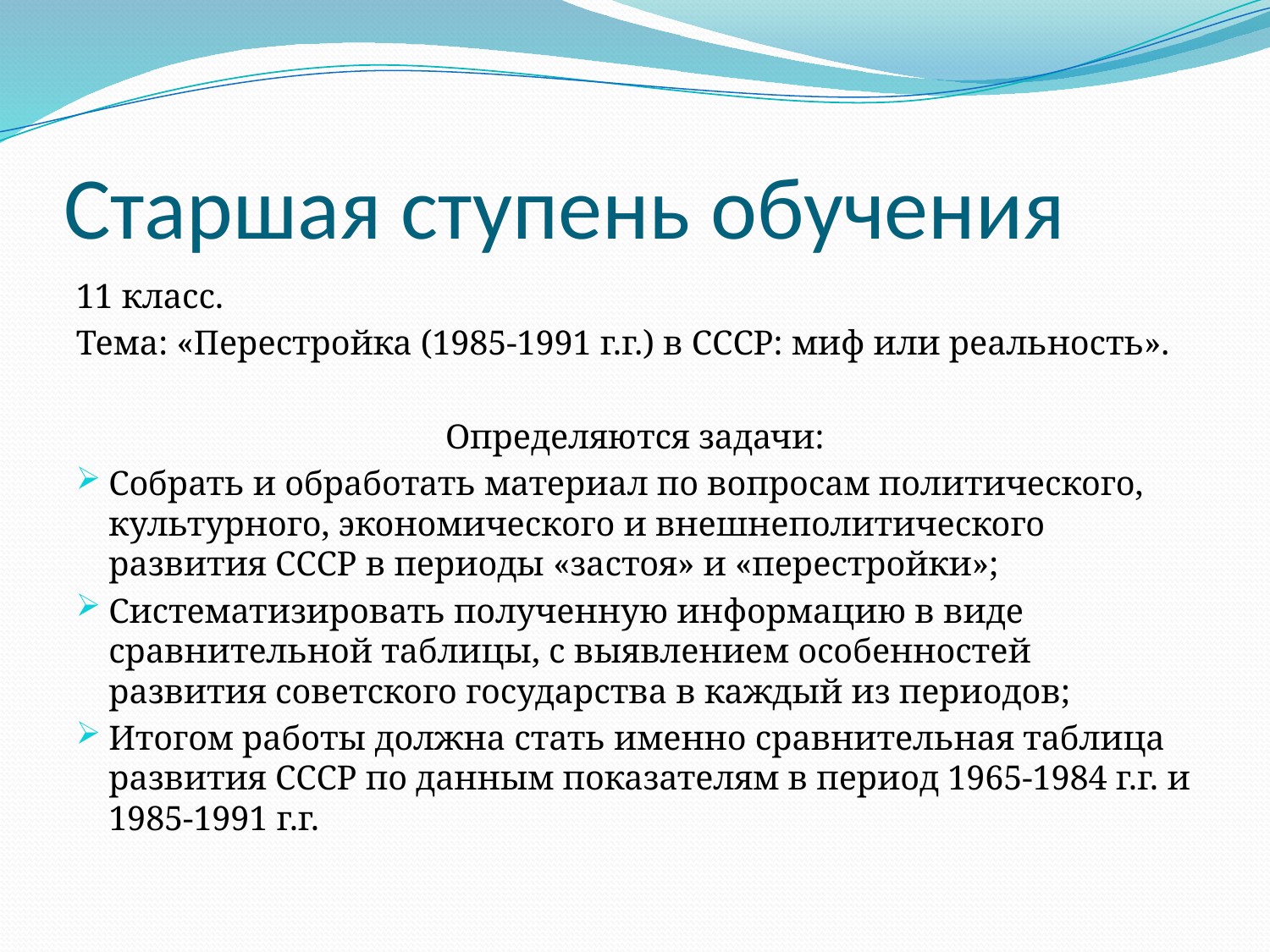

# Старшая ступень обучения
11 класс.
Тема: «Перестройка (1985-1991 г.г.) в СССР: миф или реальность».

Определяются задачи:
Собрать и обработать материал по вопросам политического, культурного, экономического и внешнеполитического развития СССР в периоды «застоя» и «перестройки»;
Систематизировать полученную информацию в виде сравнительной таблицы, с выявлением особенностей развития советского государства в каждый из периодов;
Итогом работы должна стать именно сравнительная таблица развития СССР по данным показателям в период 1965-1984 г.г. и 1985-1991 г.г.